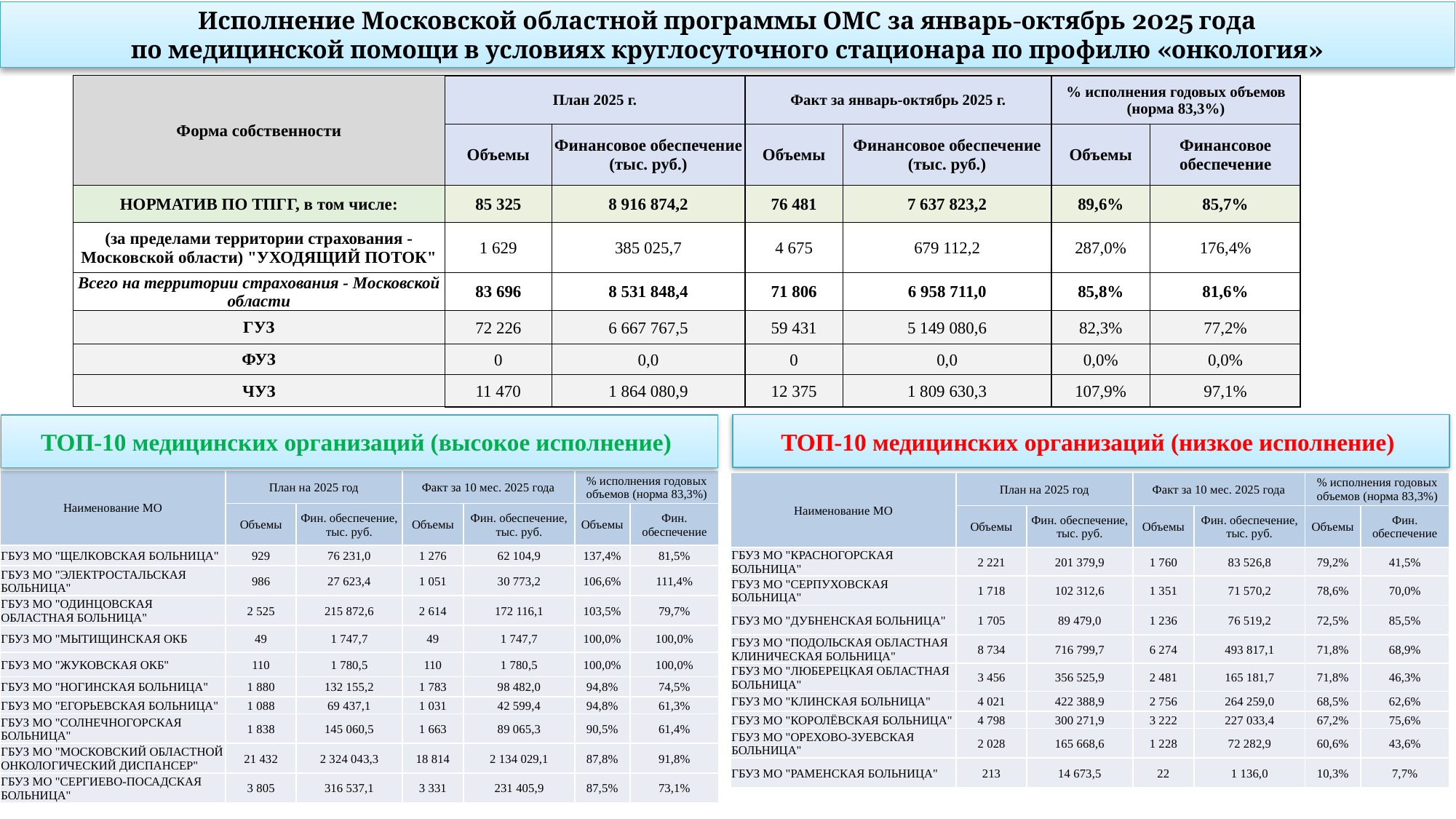

# Исполнение Московской областной программы ОМС за январь-октябрь 2025 года по медицинской помощи в условиях круглосуточного стационара по профилю «онкология»
| Форма собственности | План 2025 г. |  | Факт за январь-октябрь 2025 г. |  | % исполнения годовых объемов (норма 83,3%) |  |
| --- | --- | --- | --- | --- | --- | --- |
|  | Объемы | Финансовое обеспечение (тыс. руб.) | Объемы | Финансовое обеспечение (тыс. руб.) | Объемы | Финансовое обеспечение |
| НОРМАТИВ ПО ТПГГ, в том числе: | 85 325 | 8 916 874,2 | 76 481 | 7 637 823,2 | 89,6% | 85,7% |
| (за пределами территории страхования - Московской области) "УХОДЯЩИЙ ПОТОК" | 1 629 | 385 025,7 | 4 675 | 679 112,2 | 287,0% | 176,4% |
| Всего на территории страхования - Московской области | 83 696 | 8 531 848,4 | 71 806 | 6 958 711,0 | 85,8% | 81,6% |
| ГУЗ | 72 226 | 6 667 767,5 | 59 431 | 5 149 080,6 | 82,3% | 77,2% |
| ФУЗ | 0 | 0,0 | 0 | 0,0 | 0,0% | 0,0% |
| ЧУЗ | 11 470 | 1 864 080,9 | 12 375 | 1 809 630,3 | 107,9% | 97,1% |
ТОП-10 медицинских организаций (низкое исполнение)
ТОП-10 медицинских организаций (высокое исполнение)
| Наименование МО | План на 2025 год |  | Факт за 10 мес. 2025 года |  | % исполнения годовых объемов (норма 83,3%) |  |
| --- | --- | --- | --- | --- | --- | --- |
|  | Объемы | Фин. обеспечение, тыс. руб. | Объемы | Фин. обеспечение, тыс. руб. | Объемы | Фин. обеспечение |
| ГБУЗ МО "ЩЕЛКОВСКАЯ БОЛЬНИЦА" | 929 | 76 231,0 | 1 276 | 62 104,9 | 137,4% | 81,5% |
| ГБУЗ МО "ЭЛЕКТРОСТАЛЬСКАЯ БОЛЬНИЦА" | 986 | 27 623,4 | 1 051 | 30 773,2 | 106,6% | 111,4% |
| ГБУЗ МО "ОДИНЦОВСКАЯ ОБЛАСТНАЯ БОЛЬНИЦА" | 2 525 | 215 872,6 | 2 614 | 172 116,1 | 103,5% | 79,7% |
| ГБУЗ МО "МЫТИЩИНСКАЯ ОКБ | 49 | 1 747,7 | 49 | 1 747,7 | 100,0% | 100,0% |
| ГБУЗ МО "ЖУКОВСКАЯ ОКБ" | 110 | 1 780,5 | 110 | 1 780,5 | 100,0% | 100,0% |
| ГБУЗ МО "НОГИНСКАЯ БОЛЬНИЦА" | 1 880 | 132 155,2 | 1 783 | 98 482,0 | 94,8% | 74,5% |
| ГБУЗ МО "ЕГОРЬЕВСКАЯ БОЛЬНИЦА" | 1 088 | 69 437,1 | 1 031 | 42 599,4 | 94,8% | 61,3% |
| ГБУЗ МО "СОЛНЕЧНОГОРСКАЯ БОЛЬНИЦА" | 1 838 | 145 060,5 | 1 663 | 89 065,3 | 90,5% | 61,4% |
| ГБУЗ МО "МОСКОВСКИЙ ОБЛАСТНОЙ ОНКОЛОГИЧЕСКИЙ ДИСПАНСЕР" | 21 432 | 2 324 043,3 | 18 814 | 2 134 029,1 | 87,8% | 91,8% |
| ГБУЗ МО "СЕРГИЕВО-ПОСАДСКАЯ БОЛЬНИЦА" | 3 805 | 316 537,1 | 3 331 | 231 405,9 | 87,5% | 73,1% |
| Наименование МО | План на 2025 год |  | Факт за 10 мес. 2025 года |  | % исполнения годовых объемов (норма 83,3%) |  |
| --- | --- | --- | --- | --- | --- | --- |
|  | Объемы | Фин. обеспечение, тыс. руб. | Объемы | Фин. обеспечение, тыс. руб. | Объемы | Фин. обеспечение |
| ГБУЗ МО "КРАСНОГОРСКАЯ БОЛЬНИЦА" | 2 221 | 201 379,9 | 1 760 | 83 526,8 | 79,2% | 41,5% |
| ГБУЗ МО "СЕРПУХОВСКАЯ БОЛЬНИЦА" | 1 718 | 102 312,6 | 1 351 | 71 570,2 | 78,6% | 70,0% |
| ГБУЗ МО "ДУБНЕНСКАЯ БОЛЬНИЦА" | 1 705 | 89 479,0 | 1 236 | 76 519,2 | 72,5% | 85,5% |
| ГБУЗ МО "ПОДОЛЬСКАЯ ОБЛАСТНАЯ КЛИНИЧЕСКАЯ БОЛЬНИЦА" | 8 734 | 716 799,7 | 6 274 | 493 817,1 | 71,8% | 68,9% |
| ГБУЗ МО "ЛЮБЕРЕЦКАЯ ОБЛАСТНАЯ БОЛЬНИЦА" | 3 456 | 356 525,9 | 2 481 | 165 181,7 | 71,8% | 46,3% |
| ГБУЗ МО "КЛИНСКАЯ БОЛЬНИЦА" | 4 021 | 422 388,9 | 2 756 | 264 259,0 | 68,5% | 62,6% |
| ГБУЗ МО "КОРОЛЁВСКАЯ БОЛЬНИЦА" | 4 798 | 300 271,9 | 3 222 | 227 033,4 | 67,2% | 75,6% |
| ГБУЗ МО "ОРЕХОВО-ЗУЕВСКАЯ БОЛЬНИЦА" | 2 028 | 165 668,6 | 1 228 | 72 282,9 | 60,6% | 43,6% |
| ГБУЗ МО "РАМЕНСКАЯ БОЛЬНИЦА" | 213 | 14 673,5 | 22 | 1 136,0 | 10,3% | 7,7% |
4